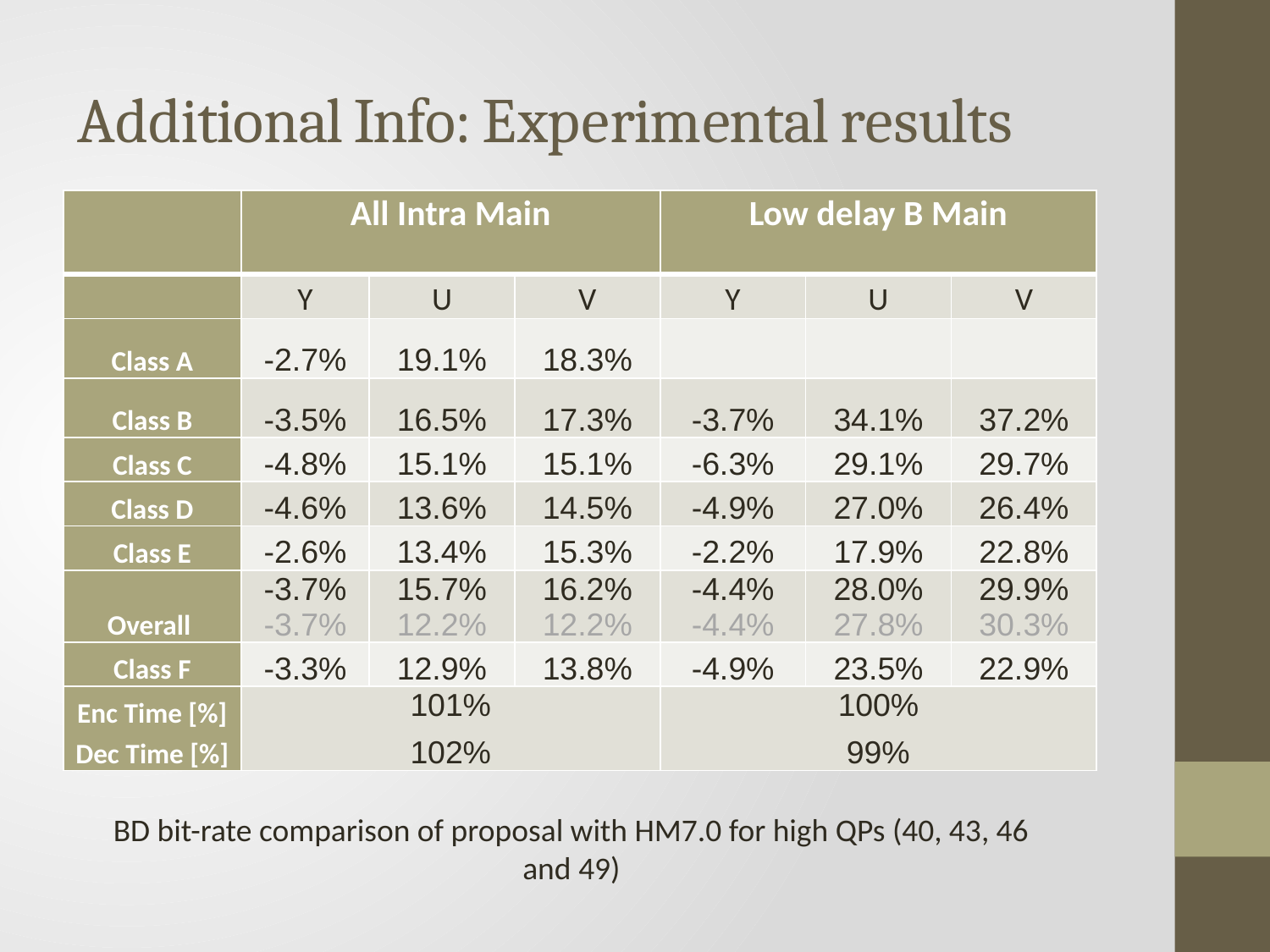

# Additional Info: Experimental results
|  | All Intra Main |  |  | Low delay B Main |  |  |
| --- | --- | --- | --- | --- | --- | --- |
|  | Y | U | V | Y | U | V |
| Class A | -2.7% | 19.1% | 18.3% |  |  |  |
| Class B | -3.5% | 16.5% | 17.3% | -3.7% | 34.1% | 37.2% |
| Class C | -4.8% | 15.1% | 15.1% | -6.3% | 29.1% | 29.7% |
| Class D | -4.6% | 13.6% | 14.5% | -4.9% | 27.0% | 26.4% |
| Class E | -2.6% | 13.4% | 15.3% | -2.2% | 17.9% | 22.8% |
| Overall | -3.7% -3.7% | 15.7% 12.2% | 16.2% 12.2% | -4.4% -4.4% | 28.0% 27.8% | 29.9% 30.3% |
| Class F | -3.3% | 12.9% | 13.8% | -4.9% | 23.5% | 22.9% |
| Enc Time [%] Dec Time [%] | 101% 102% |  |  | 100% 99% |  |  |
BD bit-rate comparison of proposal with HM7.0 for high QPs (40, 43, 46 and 49)